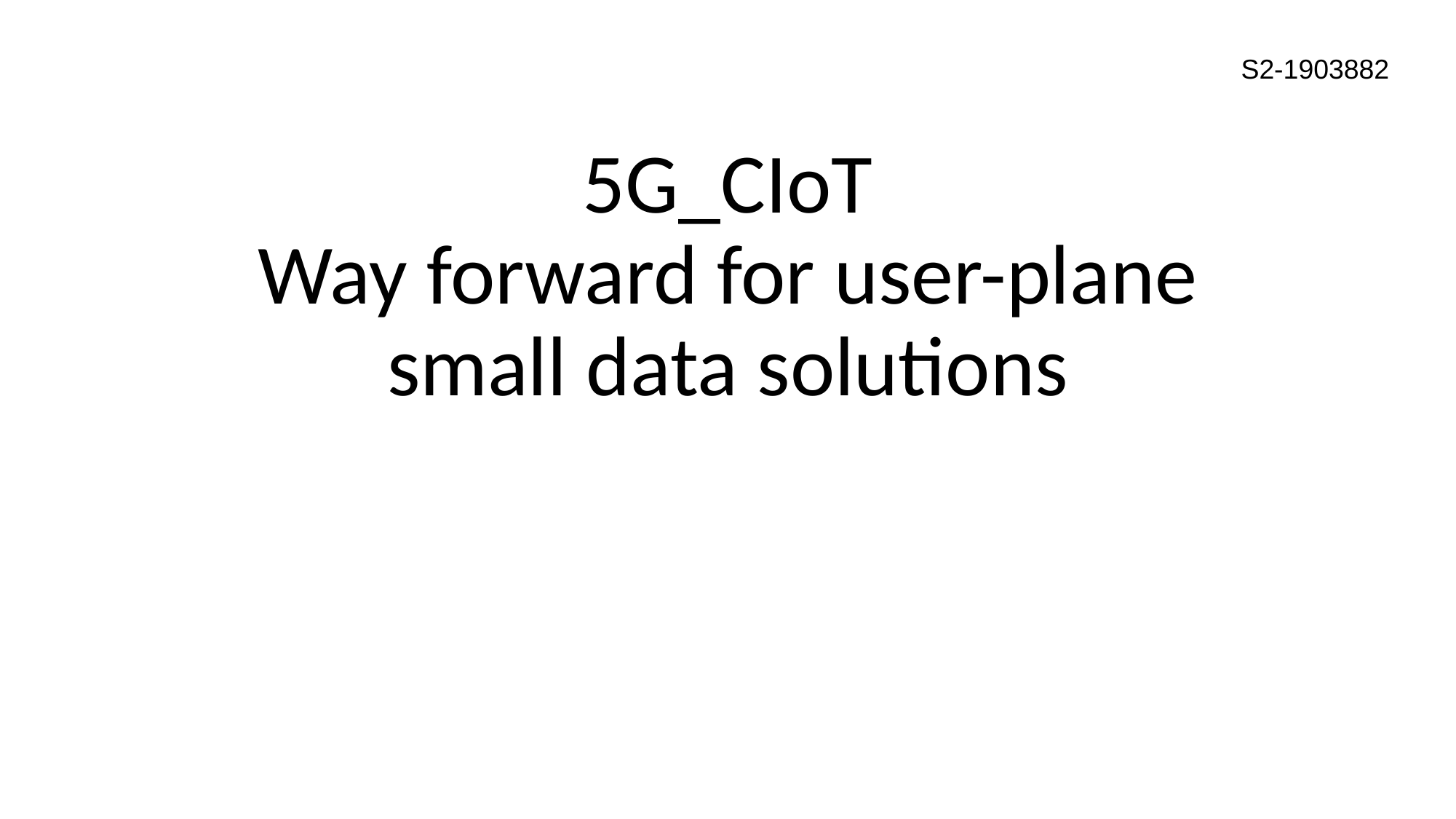

S2-1903882
# 5G_CIoT Way forward for user-plane small data solutions